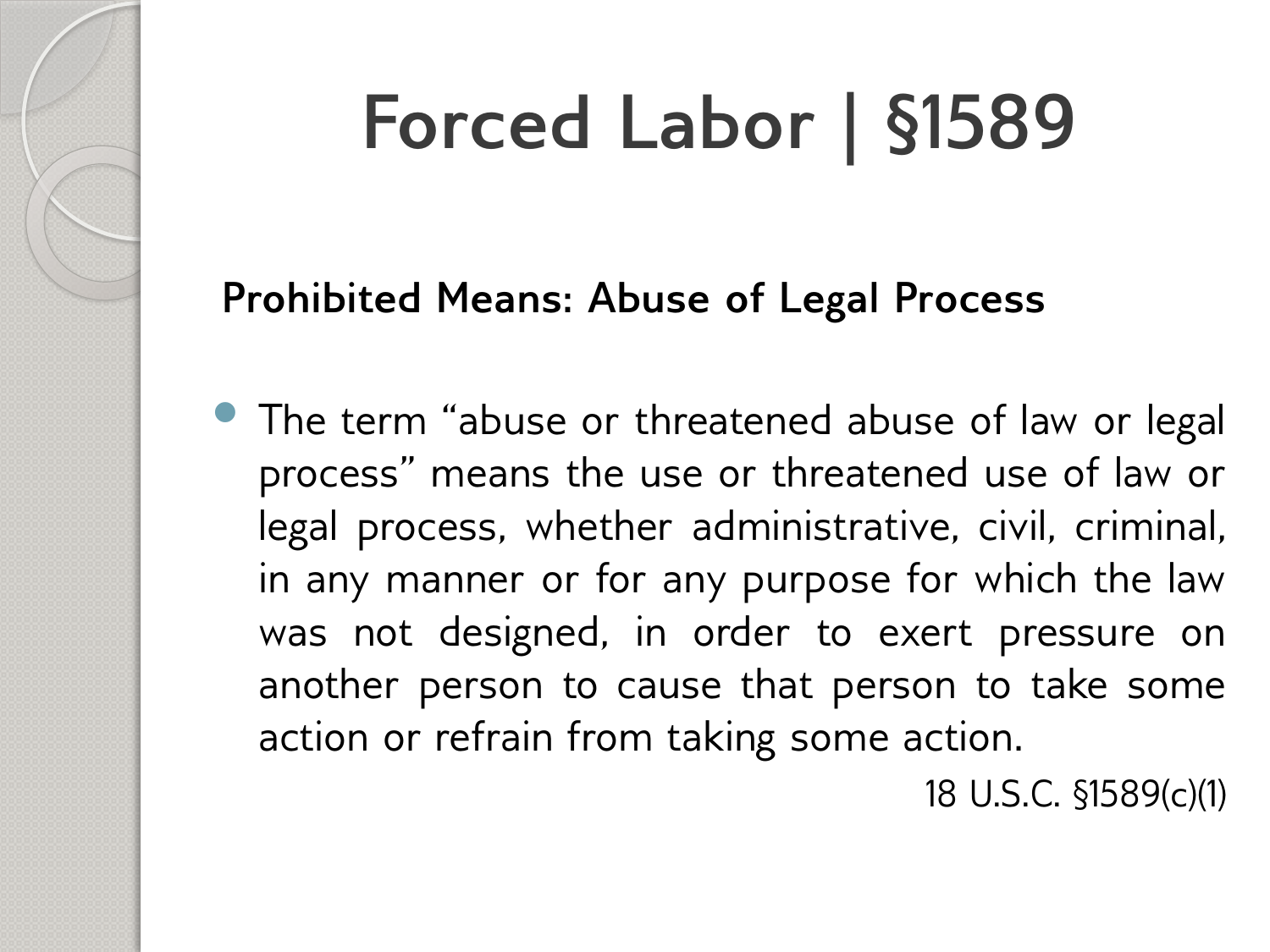

# Forced Labor | §1589

Prohibited Means: Abuse of Legal Process

The term “abuse or threatened abuse of law or legal process” means the use or threatened use of law or legal process, whether administrative, civil, criminal, in any manner or for any purpose for which the law was not designed, in order to exert pressure on another person to cause that person to take some action or refrain from taking some action.
18 U.S.C. §1589(c)(1)